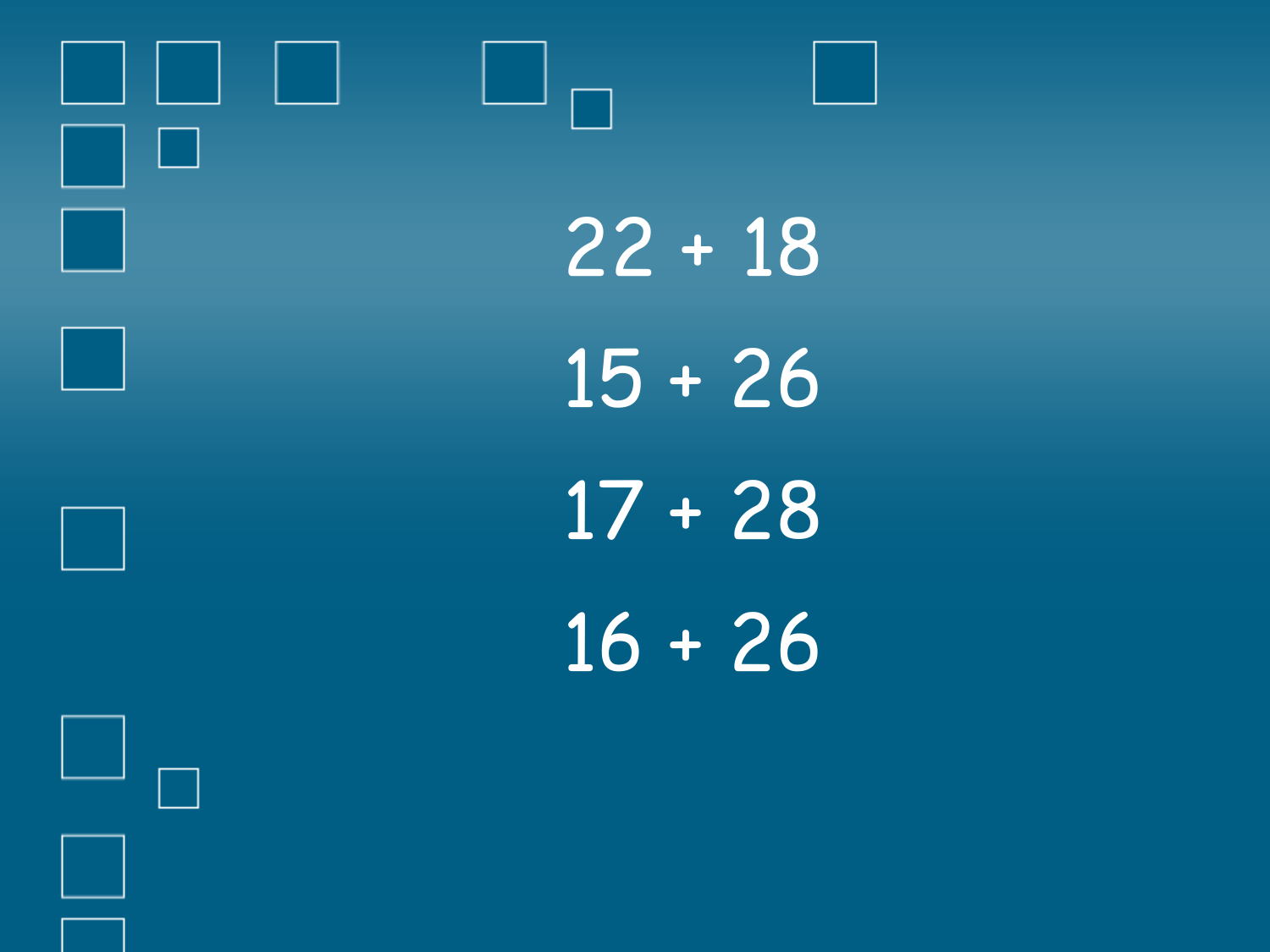

22 + 18
15 + 26
17 + 28
16 + 26